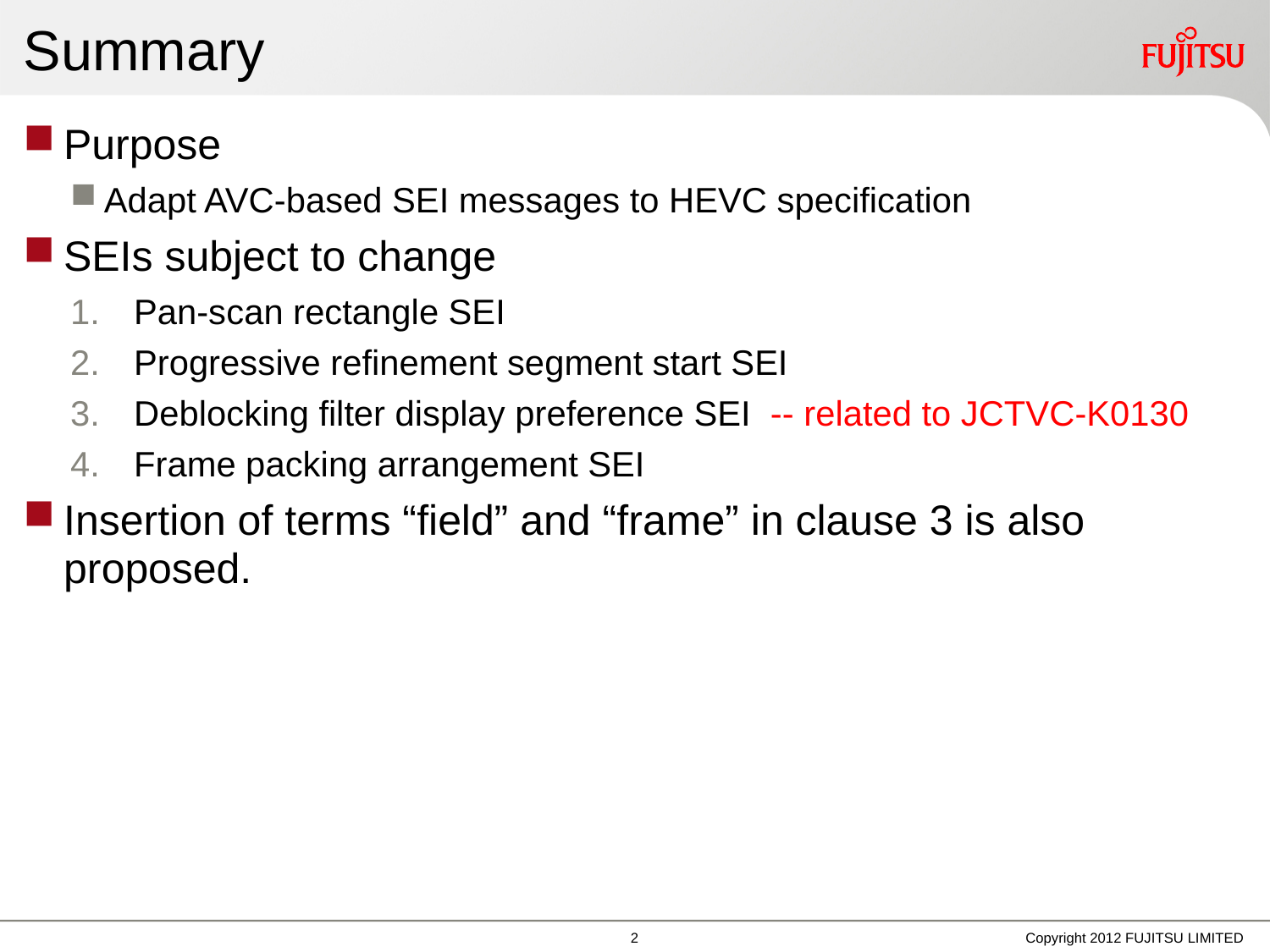

# Summary
Purpose
Adapt AVC-based SEI messages to HEVC specification
SEIs subject to change
Pan-scan rectangle SEI
Progressive refinement segment start SEI
Deblocking filter display preference SEI  -- related to JCTVC-K0130
Frame packing arrangement SEI
Insertion of terms “field” and “frame” in clause 3 is also proposed.
2
Copyright 2012 FUJITSU LIMITED